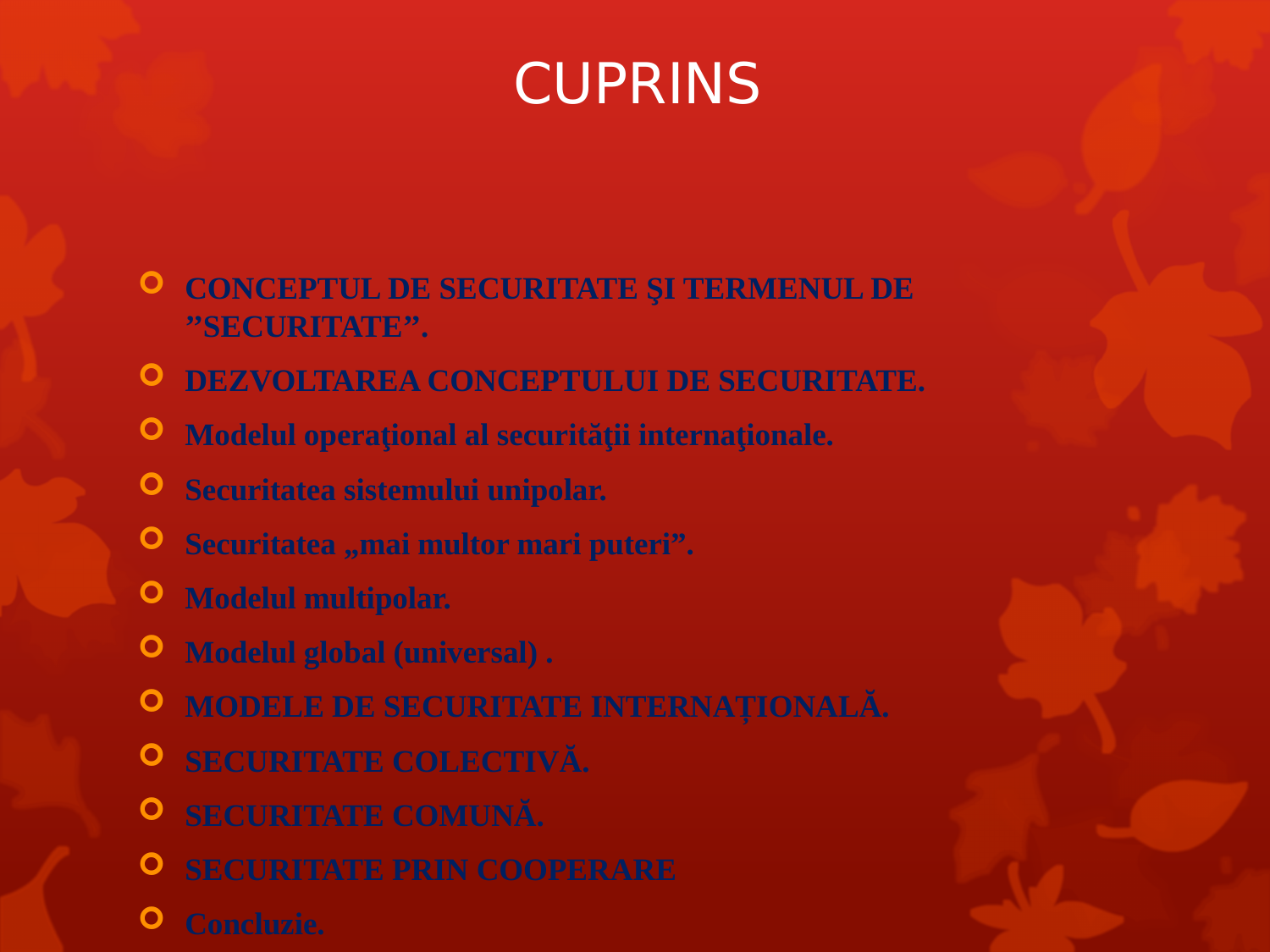

# CUPRINS
CONCEPTUL DE SECURITATE ŞI TERMENUL DE ’’SECURITATE’’.
DEZVOLTAREA CONCEPTULUI DE SECURITATE.
Modelul operaţional al securităţii internaţionale.
Securitatea sistemului unipolar.
Securitatea „mai multor mari puteri”.
Modelul multipolar.
Modelul global (universal) .
MODELE DE SECURITATE INTERNAȚIONALĂ.
SECURITATE COLECTIVĂ.
SECURITATE COMUNĂ.
SECURITATE PRIN COOPERARE
Concluzie.